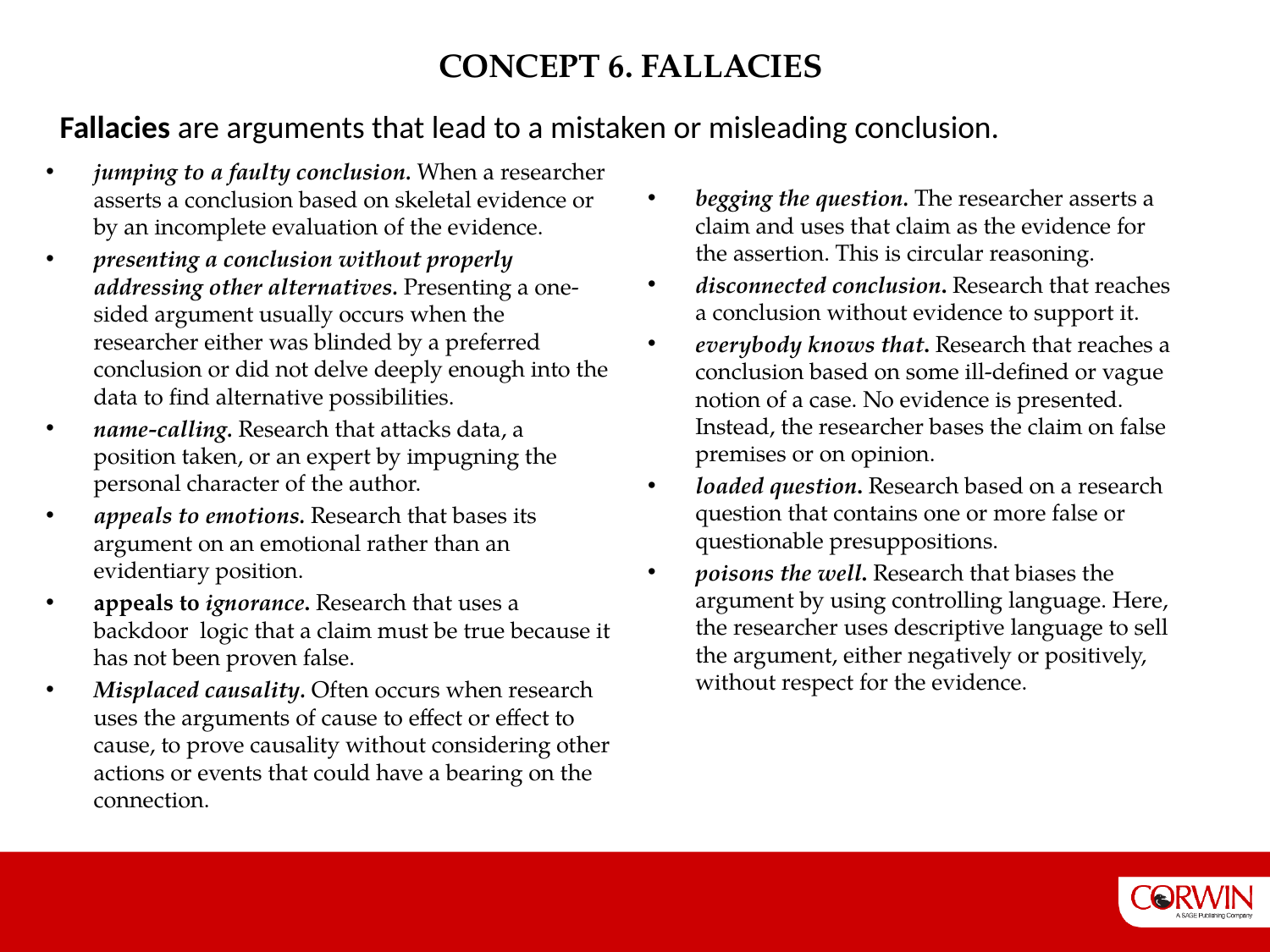

# CONCEPT 6. FALLACIES
Fallacies are arguments that lead to a mistaken or misleading conclusion.
jumping to a faulty conclusion. When a researcher asserts a conclusion based on skeletal evidence or by an incomplete evaluation of the evidence.
presenting a conclusion without properly addressing other alternatives. Presenting a one-sided argument usually occurs when the researcher either was blinded by a preferred conclusion or did not delve deeply enough into the data to find alternative possibilities.
name-calling. Research that attacks data, a position taken, or an expert by impugning the personal character of the author.
appeals to emotions. Research that bases its argument on an emotional rather than an evidentiary position.
appeals to ignorance. Research that uses a backdoor  logic that a claim must be true because it has not been proven false.
Misplaced causality. Often occurs when research uses the arguments of cause to effect or effect to cause, to prove causality without considering other actions or events that could have a bearing on the connection.
begging the question. The researcher asserts a claim and uses that claim as the evidence for the assertion. This is circular reasoning.
disconnected conclusion. Research that reaches a conclusion without evidence to support it.
everybody knows that. Research that reaches a conclusion based on some ill-defined or vague notion of a case. No evidence is presented. Instead, the researcher bases the claim on false premises or on opinion.
loaded question. Research based on a research question that contains one or more false or questionable presuppositions.
poisons the well. Research that biases the argument by using controlling language. Here, the researcher uses descriptive language to sell the argument, either negatively or positively, without respect for the evidence.